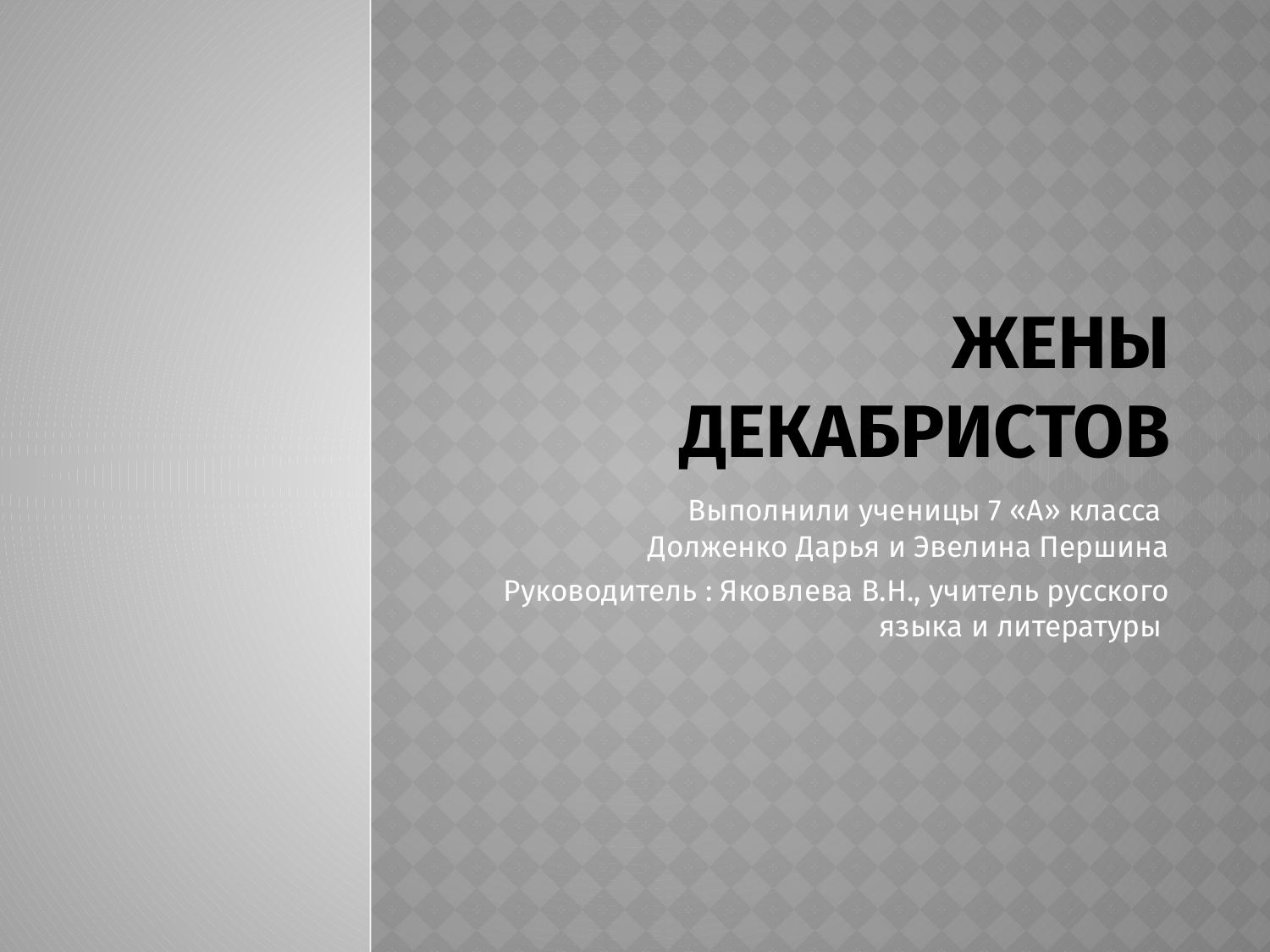

# Жены Декабристов
Выполнили ученицы 7 «А» класса
Долженко Дарья и Эвелина Першина
Руководитель : Яковлева В.Н., учитель русского языка и литературы